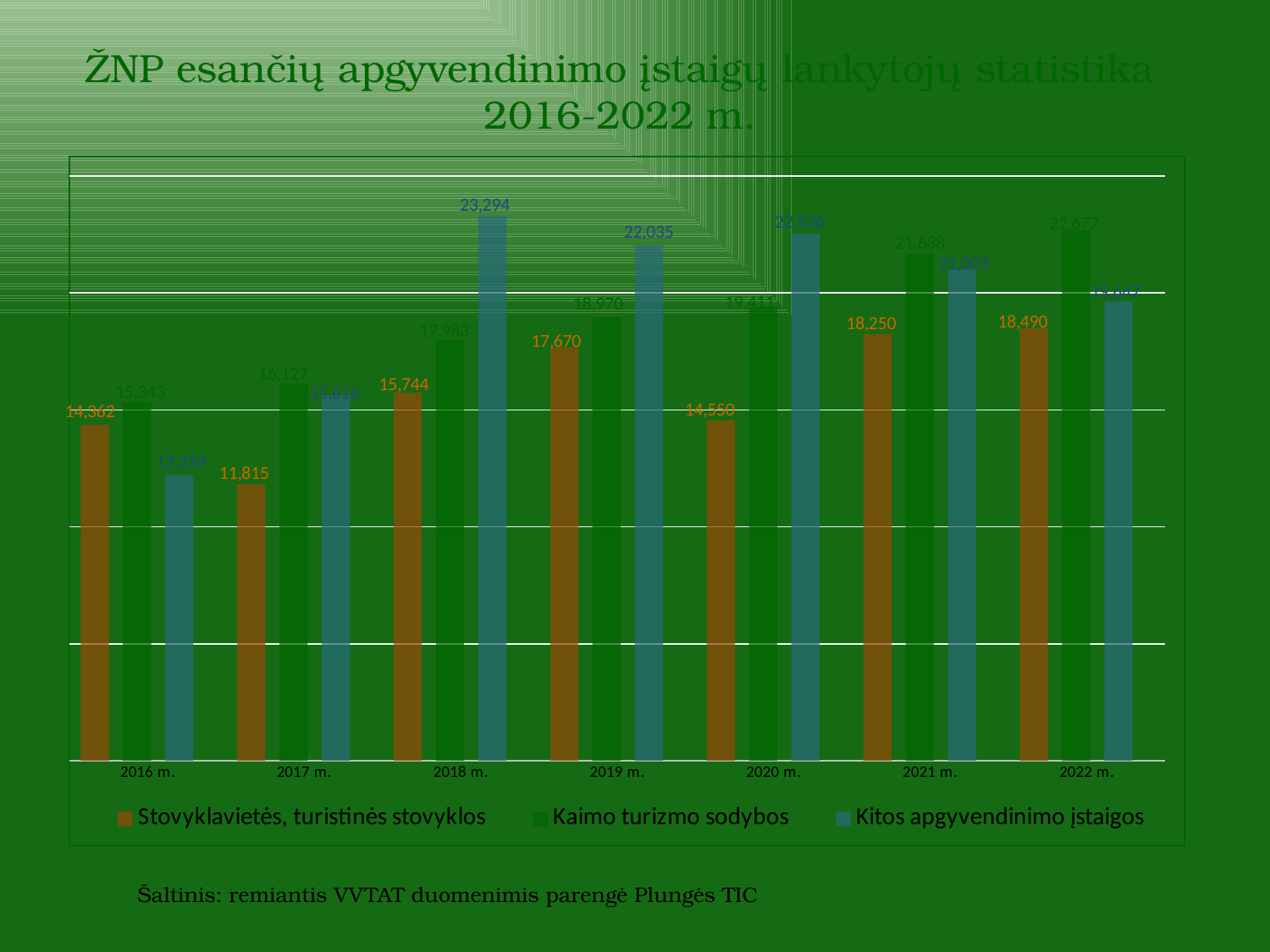

# ŽNP esančių apgyvendinimo įstaigų lankytojų statistika 2016-2022 m.

### Chart

| Category | Stovyklavietės, turistinės stovyklos |  | Kaimo turizmo sodybos |  | Kitos apgyvendinimo įstaigos |  |
|---|---|---|---|---|---|---|
| 2016 m. | 14362.0 | None | 15343.0 | None | 12239.0 | None |
| 2017 m. | 11815.0 | None | 16127.0 | None | 15616.0 | None |
| 2018 m. | 15744.0 | None | 17983.0 | None | 23294.0 | None |
| 2019 m. | 17670.0 | None | 18970.0 | None | 22035.0 | None |
| 2020 m. | 14550.0 | None | 19411.0 | None | 22536.0 | None |
| 2021 m. | 18250.0 | None | 21688.0 | None | 21003.0 | None |
| 2022 m. | 18490.0 | None | 22677.0 | None | 19647.0 | None |
Šaltinis: remiantis VVTAT duomenimis parengė Plungės TIC